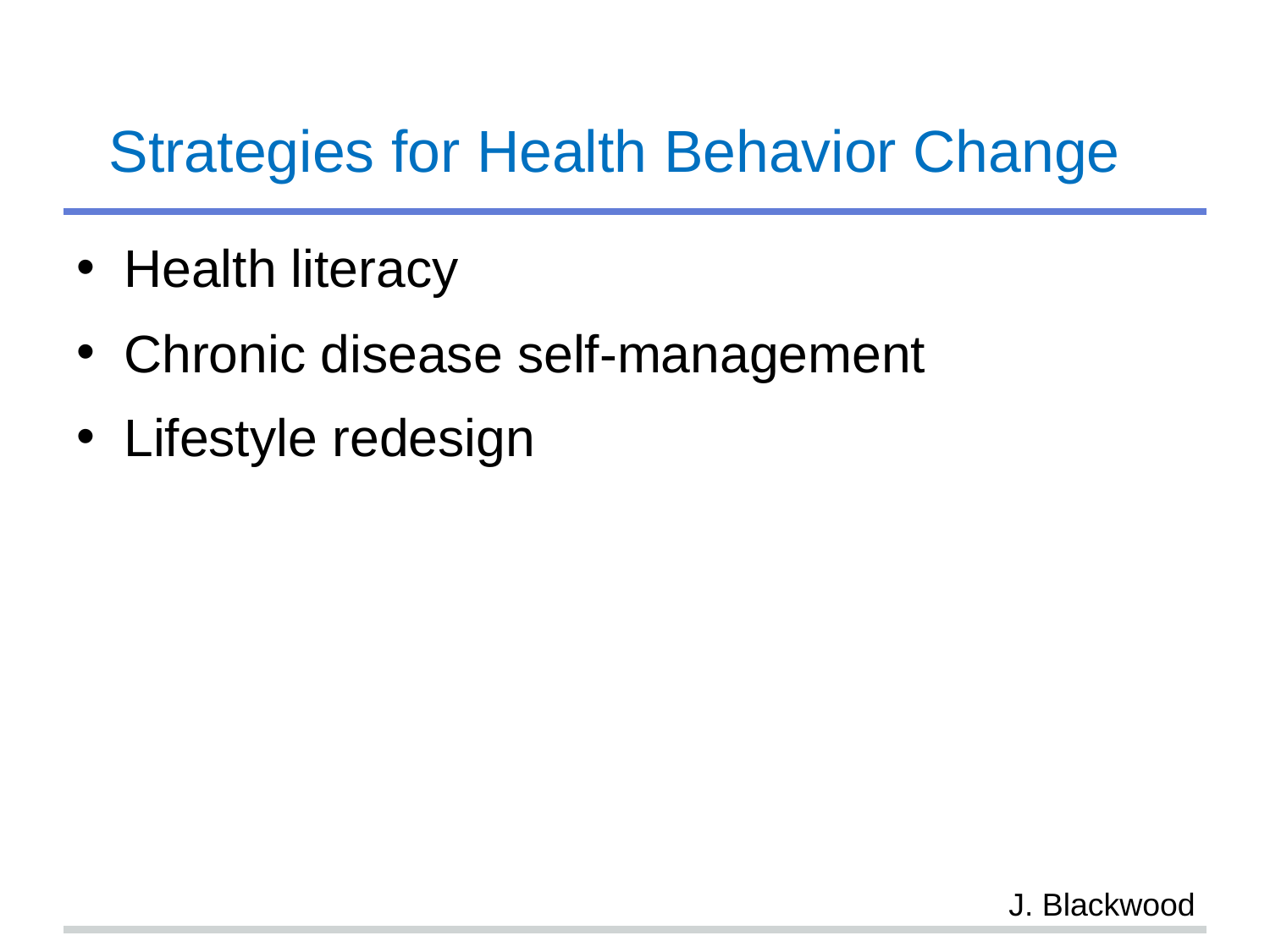

# Strategies for Health Behavior Change
Health literacy
Chronic disease self-management
Lifestyle redesign
J. Blackwood